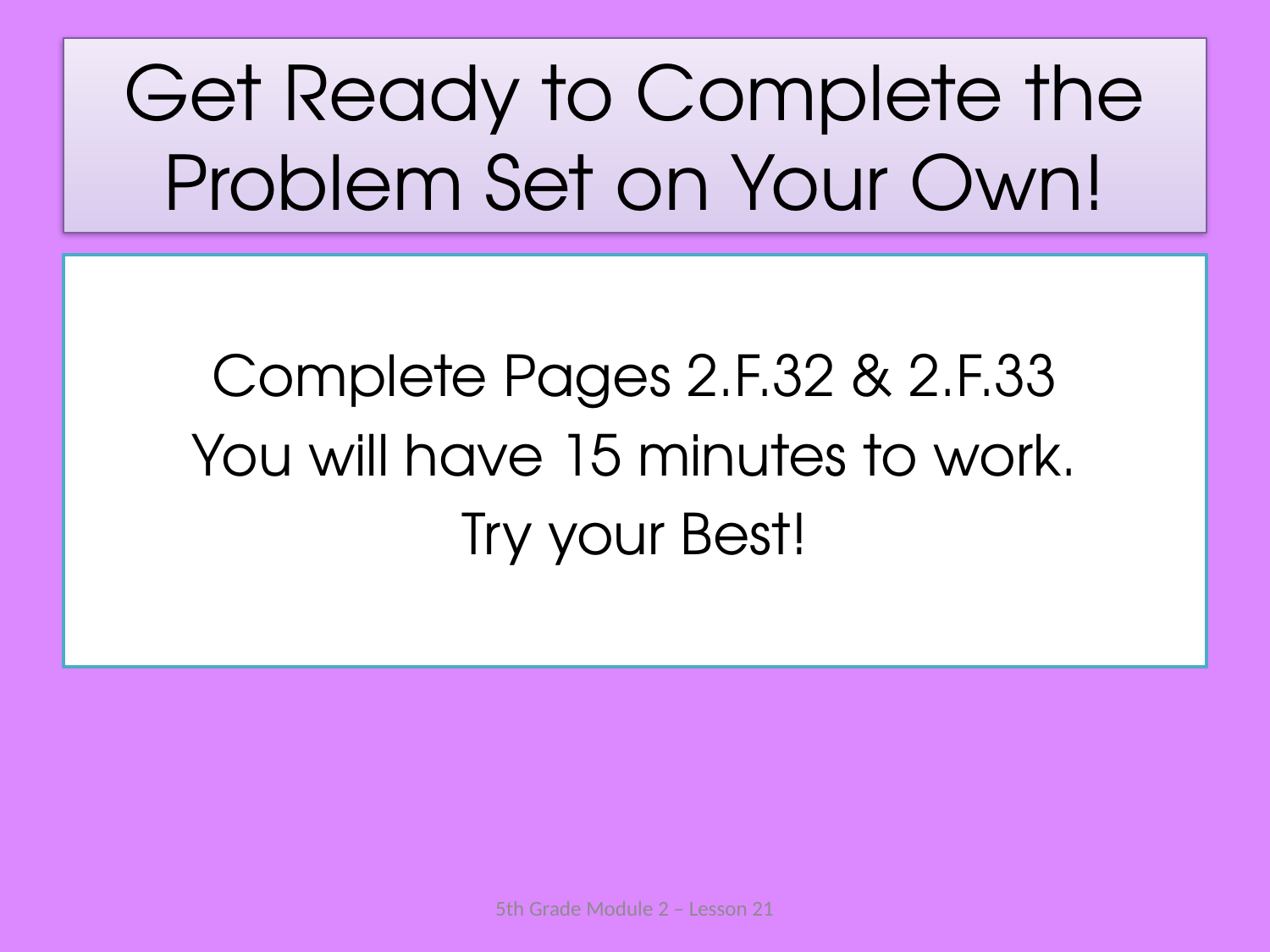

# Get Ready to Complete the Problem Set on Your Own!

Complete Pages 2.F.32 & 2.F.33
You will have 15 minutes to work.
Try your Best!

5th Grade Module 2 – Lesson 21